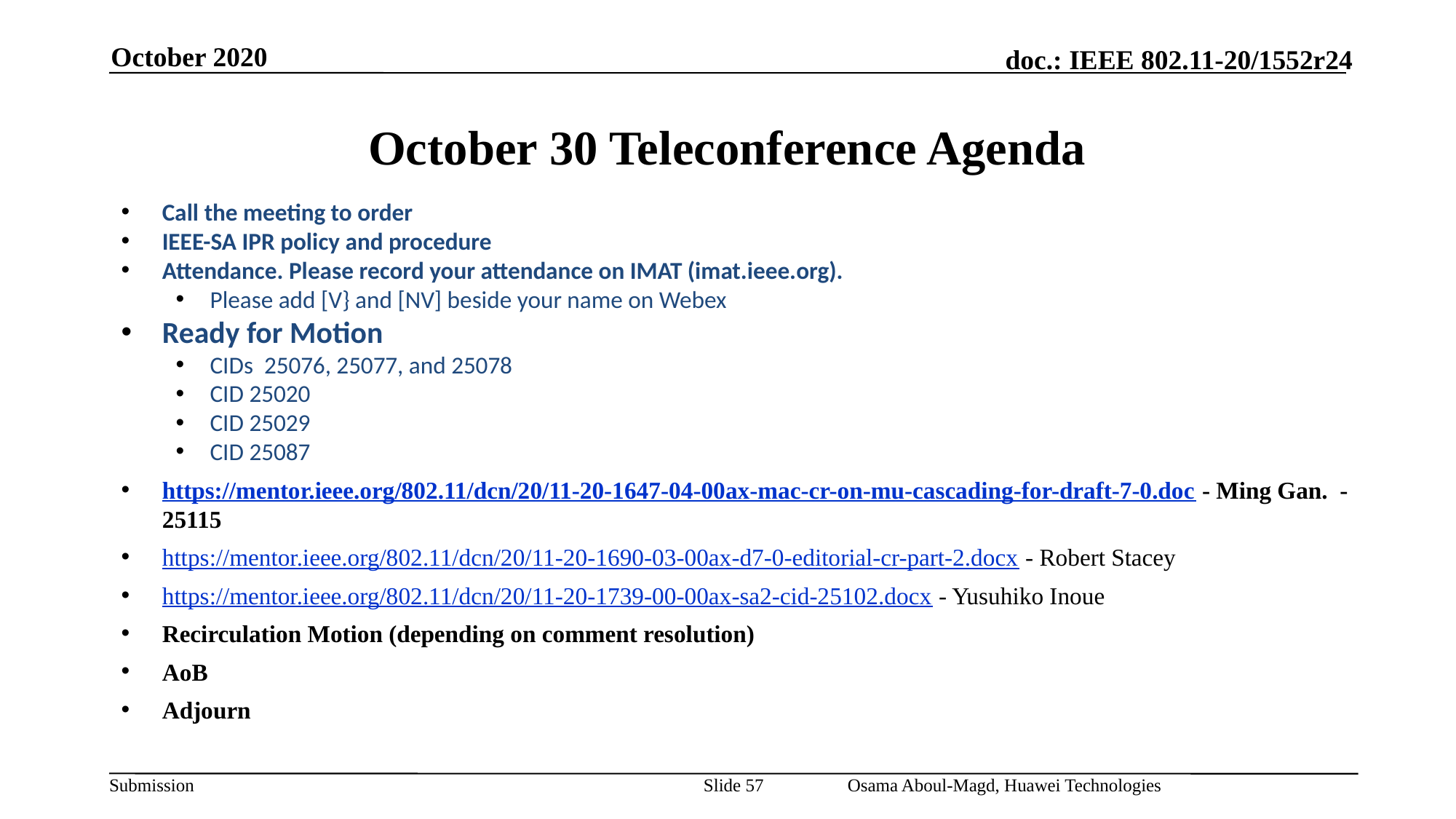

October 2020
# October 30 Teleconference Agenda
Call the meeting to order
IEEE-SA IPR policy and procedure
Attendance. Please record your attendance on IMAT (imat.ieee.org).
Please add [V} and [NV] beside your name on Webex
Ready for Motion
CIDs  25076, 25077, and 25078
CID 25020
CID 25029
CID 25087
https://mentor.ieee.org/802.11/dcn/20/11-20-1647-04-00ax-mac-cr-on-mu-cascading-for-draft-7-0.doc - Ming Gan.  - 25115
https://mentor.ieee.org/802.11/dcn/20/11-20-1690-03-00ax-d7-0-editorial-cr-part-2.docx - Robert Stacey
https://mentor.ieee.org/802.11/dcn/20/11-20-1739-00-00ax-sa2-cid-25102.docx - Yusuhiko Inoue
Recirculation Motion (depending on comment resolution)
AoB
Adjourn
Slide 57
Osama Aboul-Magd, Huawei Technologies